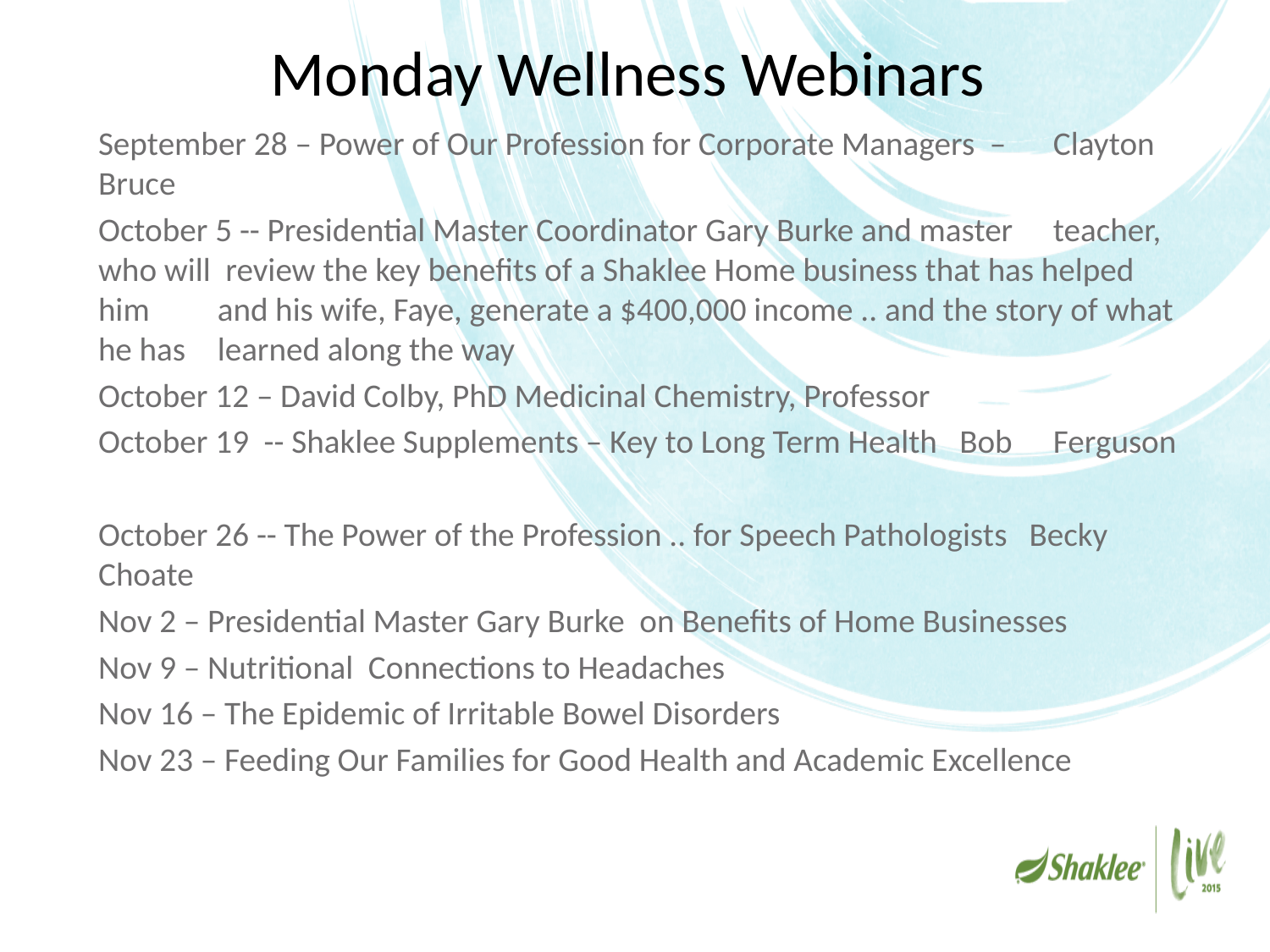

# Monday Wellness Webinars
September 28 – Power of Our Profession for Corporate Managers  –  						Clayton Bruce
October 5 -- Presidential Master Coordinator Gary Burke and master 			teacher,  who will  review the key benefits of a Shaklee Home business that has helped 	him 	and his wife, Faye, generate a $400,000 income .. and the story of what he has 	learned along the way
October 12 – David Colby, PhD Medicinal Chemistry, Professor
October 19  -- Shaklee Supplements – Key to Long Term Health   Bob 				Ferguson

October 26 -- The Power of the Profession .. for Speech Pathologists   Becky 		Choate
Nov 2 – Presidential Master Gary Burke  on Benefits of Home Businesses
Nov 9 – Nutritional  Connections to Headaches
Nov 16 – The Epidemic of Irritable Bowel Disorders
Nov 23 – Feeding Our Families for Good Health and Academic Excellence